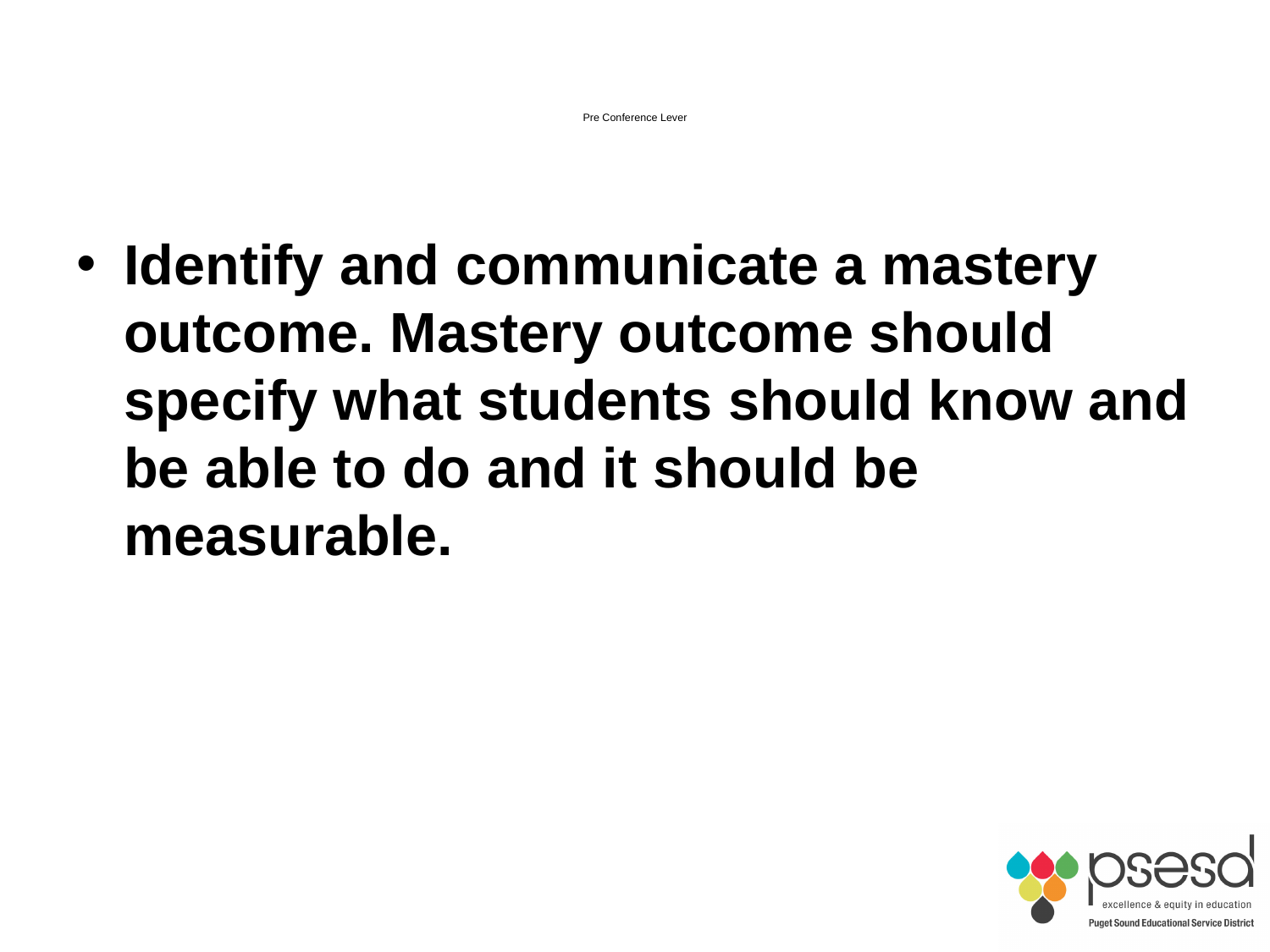

# Pre Conference Lever
Identify and communicate a mastery outcome. Mastery outcome should specify what students should know and be able to do and it should be measurable.